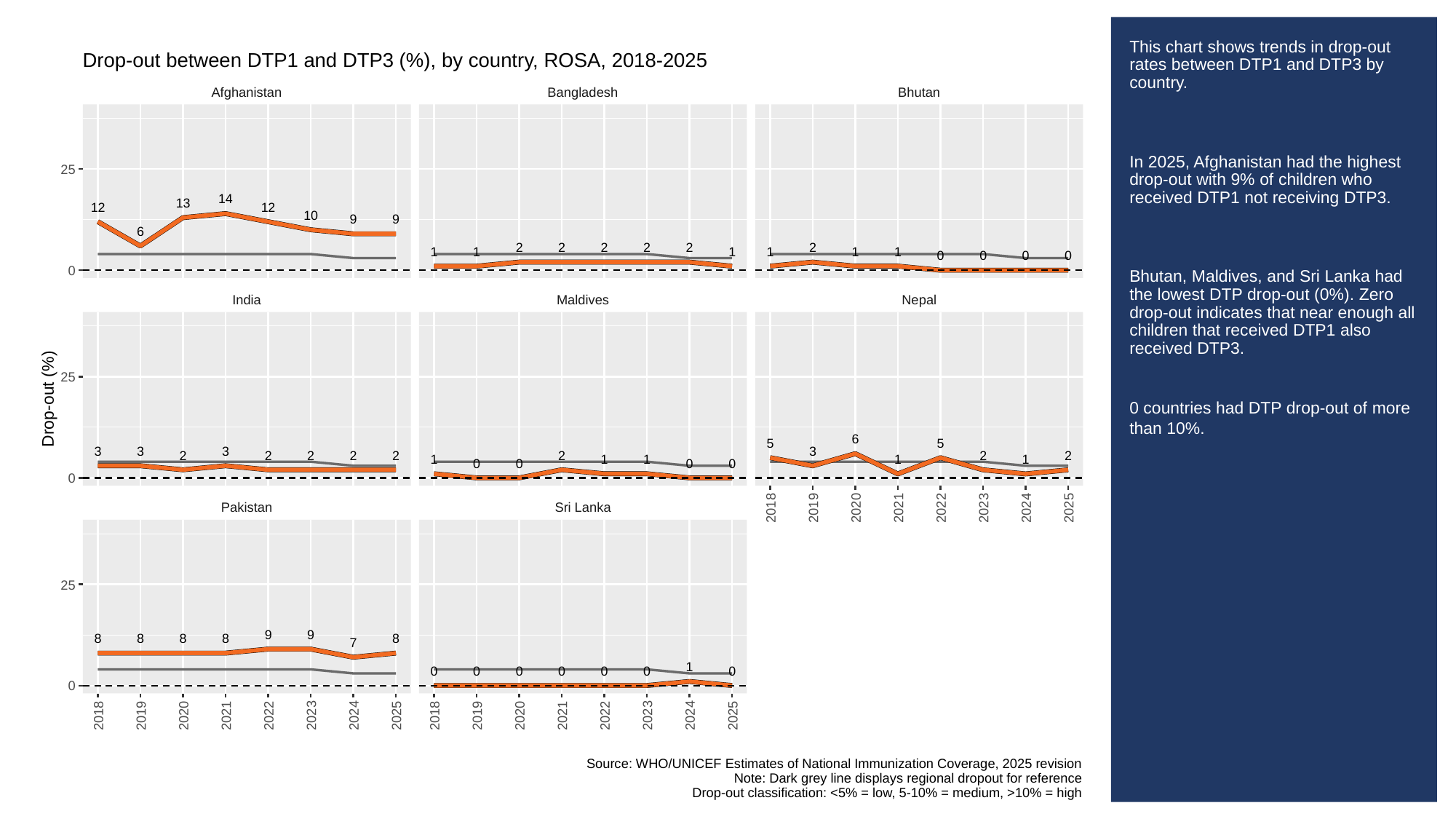

# This chart shows trends in drop-out rates between DTP1 and DTP3 by country.

In 2025, Afghanistan had the highest drop-out with 9% of children who received DTP1 not receiving DTP3.

Bhutan, Maldives, and Sri Lanka had the lowest DTP drop-out (0%). Zero drop-out indicates that near enough all children that received DTP1 also received DTP3.

0 countries had DTP drop-out of more than 10%.

Drop-out between DTP1 and DTP3 (%), by country, ROSA, 2018-2025
Afghanistan
Bangladesh
Bhutan

25

14
13
12
12
10

9
9

6
2
2
2
2
2
2
1
1
1
1
1
1
0
0
0
0

0

India
Maldives
Nepal

25

Drop-out (%)

6
5
5
3
3
3
3
2
2
2
2
2
2
2
2

1
1
1
1
1
0
0
0
0

0

Pakistan
Sri Lanka
2018
2019
2020
2021
2022
2023
2024
2025

25

9
9
8
8
8
8
8

7

1
0
0
0
0
0
0
0

0

2018
2019
2020
2021
2022
2023
2024
2025
2018
2019
2020
2021
2022
2023
2024
2025
Source: WHO/UNICEF Estimates of National Immunization Coverage, 2025 revision
Note: Dark grey line displays regional dropout for reference
Drop-out classification: <5% = low, 5-10% = medium, >10% = high